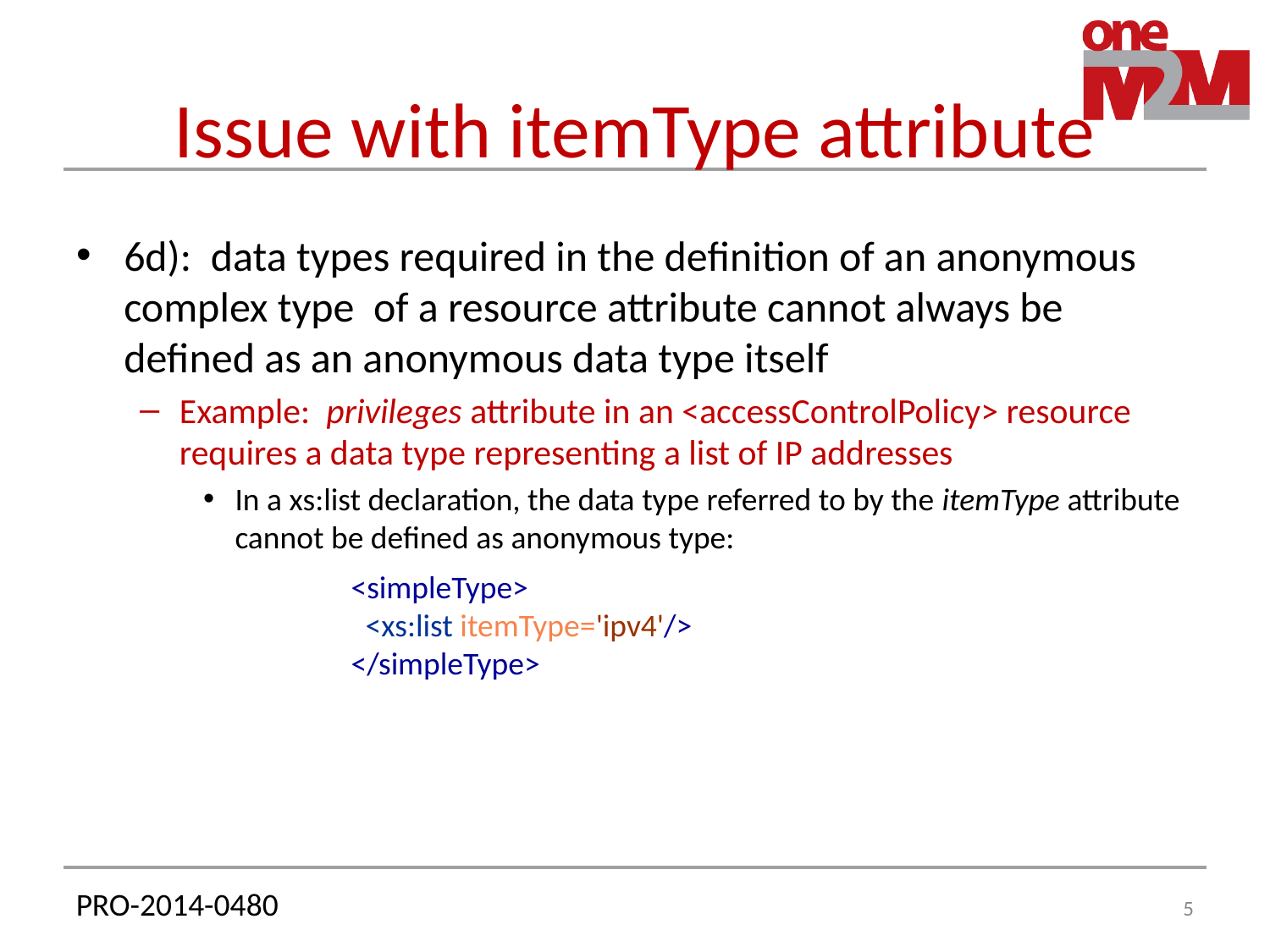

# Issue with itemType attribute
6d):  data types required in the definition of an anonymous complex type  of a resource attribute cannot always be defined as an anonymous data type itself
Example:  privileges attribute in an <accessControlPolicy> resource requires a data type representing a list of IP addresses
In a xs:list declaration, the data type referred to by the itemType attribute cannot be defined as anonymous type:
<simpleType>
  <xs:list itemType='ipv4'/>
</simpleType>
5